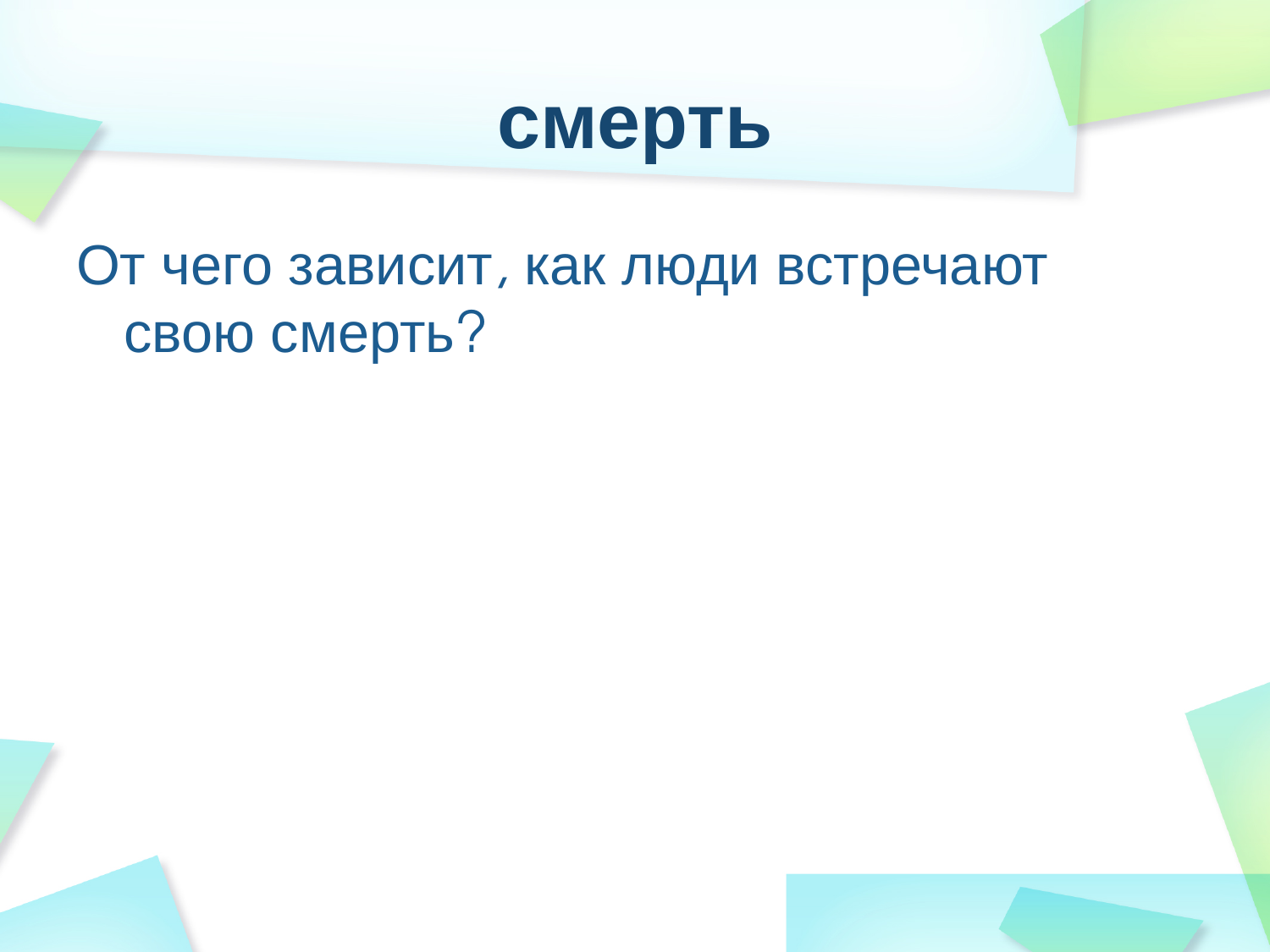

# смерть
От чего зависит, как люди встречают свою смерть?